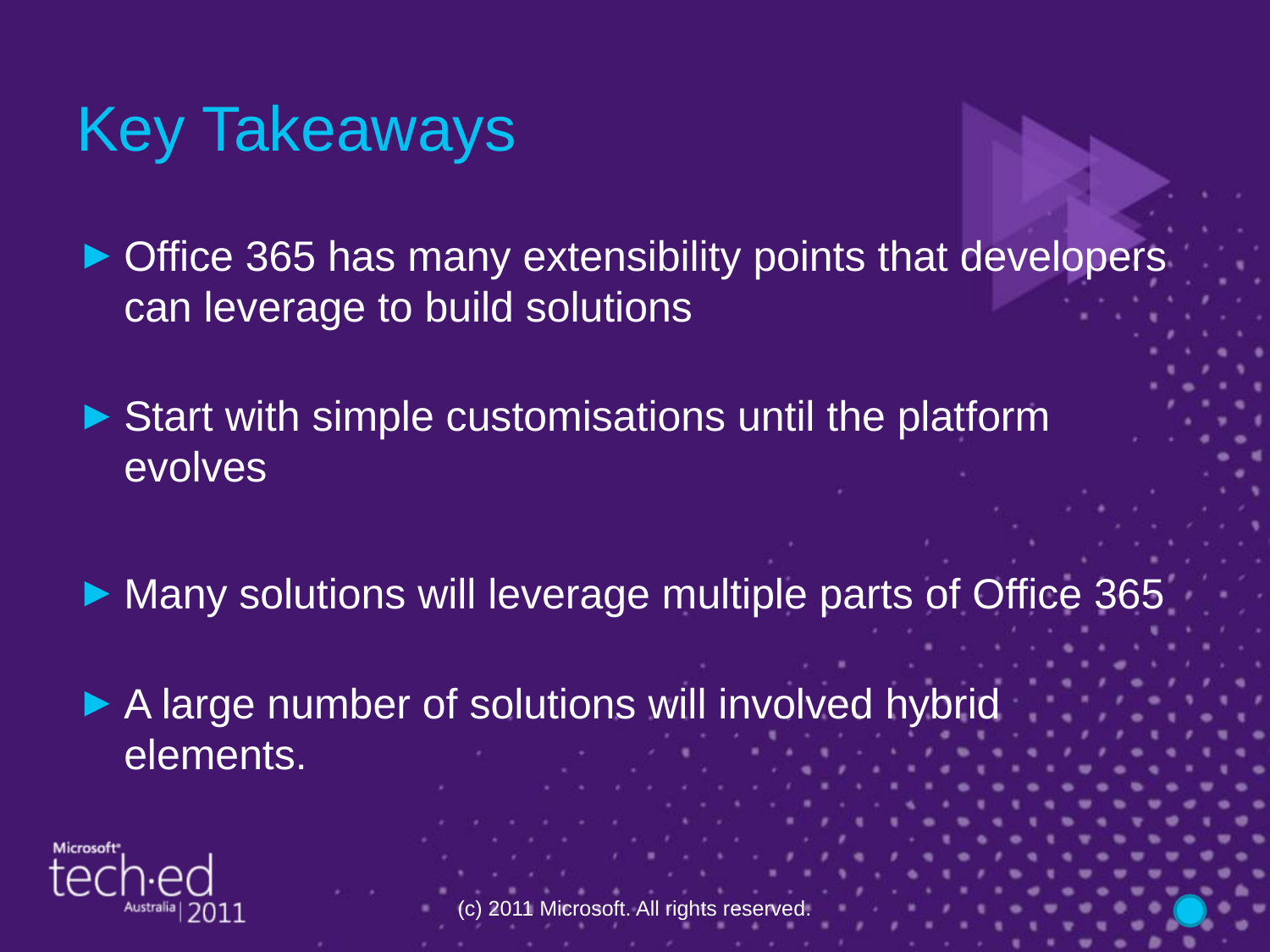

# Key Takeaways
Office 365 has many extensibility points that developers can leverage to build solutions

Start with simple customisations until the platform evolves

Many solutions will leverage multiple parts of Office 365

A large number of solutions will involved hybrid elements.
(c) 2011 Microsoft. All rights reserved.